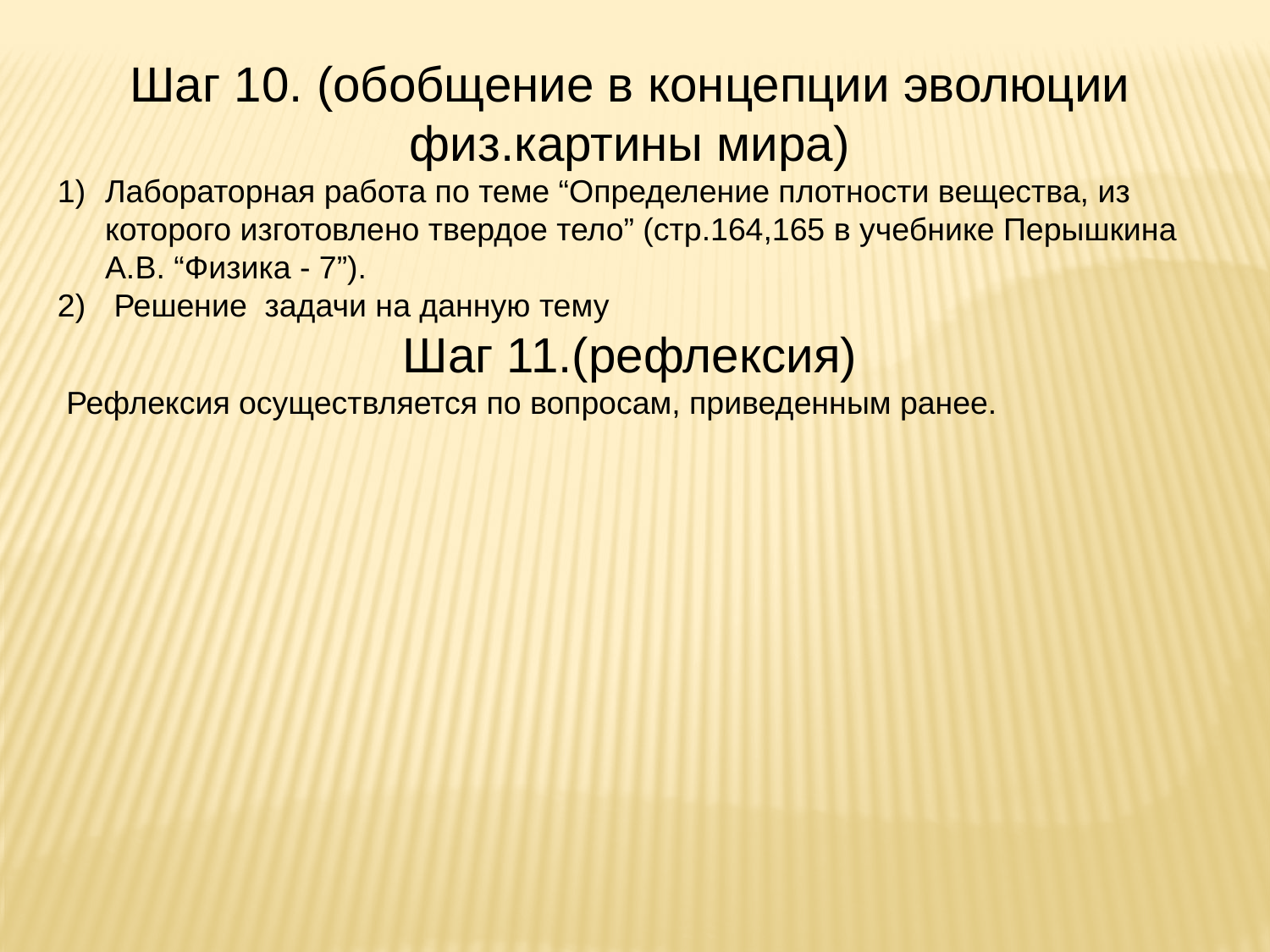

Шаг 10. (обобщение в концепции эволюции физ.картины мира)
Лабораторная работа по теме “Определение плотности вещества, из которого изготовлено твердое тело” (стр.164,165 в учебнике Перышкина А.В. “Физика - 7”).
 Решение  задачи на данную тему
Шаг 11.(рефлексия)
 Рефлексия осуществляется по вопросам, приведенным ранее.